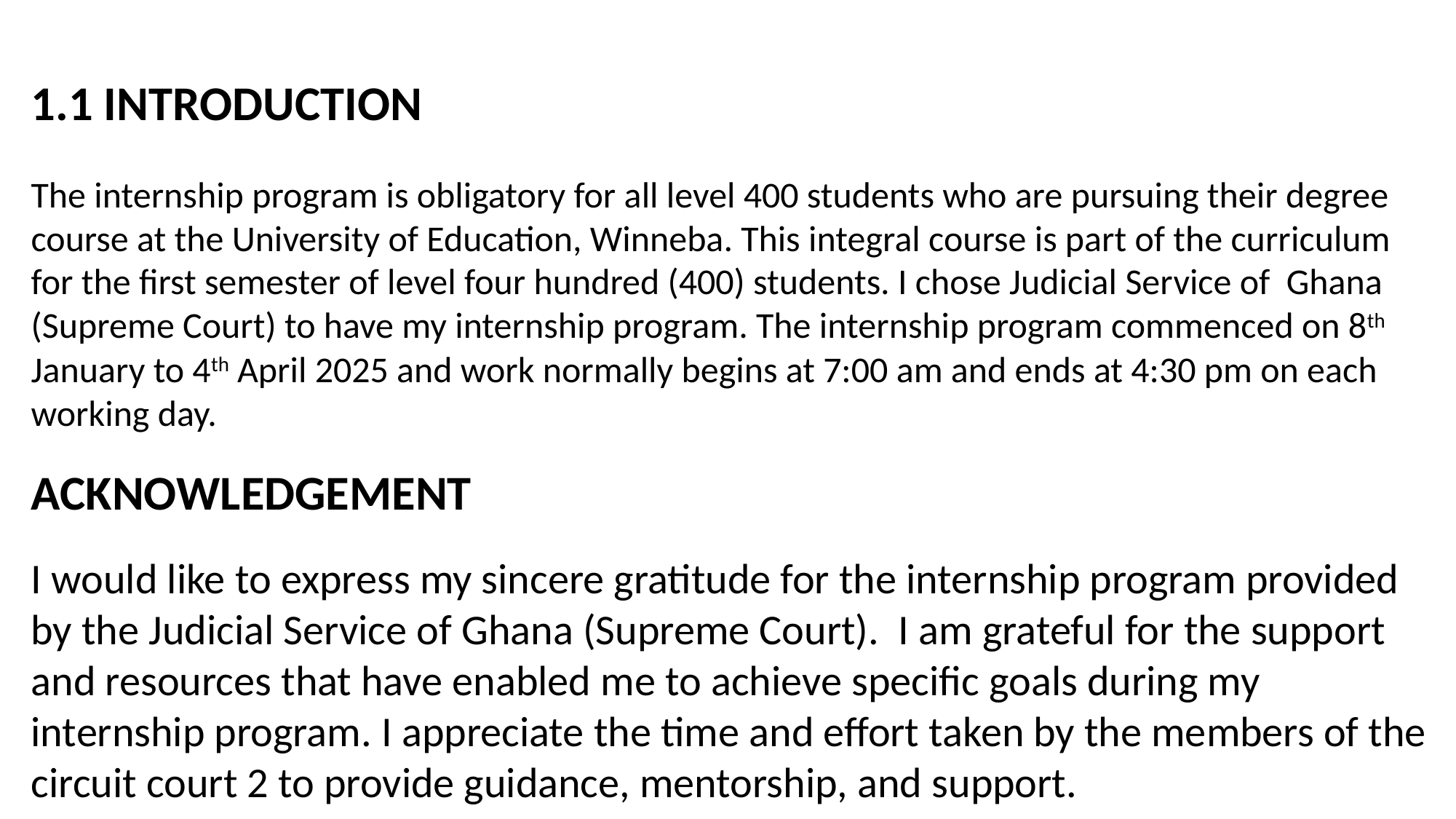

1.1 INTRODUCTION

The internship program is obligatory for all level 400 students who are pursuing their degree course at the University of Education, Winneba. This integral course is part of the curriculum for the first semester of level four hundred (400) students. I chose Judicial Service of  Ghana (Supreme Court) to have my internship program. The internship program commenced on 8th January to 4th April 2025 and work normally begins at 7:00 am and ends at 4:30 pm on each working day.

ACKNOWLEDGEMENT

I would like to express my sincere gratitude for the internship program provided by the Judicial Service of Ghana (Supreme Court).  I am grateful for the support and resources that have enabled me to achieve specific goals during my internship program. I appreciate the time and effort taken by the members of the circuit court 2 to provide guidance, mentorship, and support.